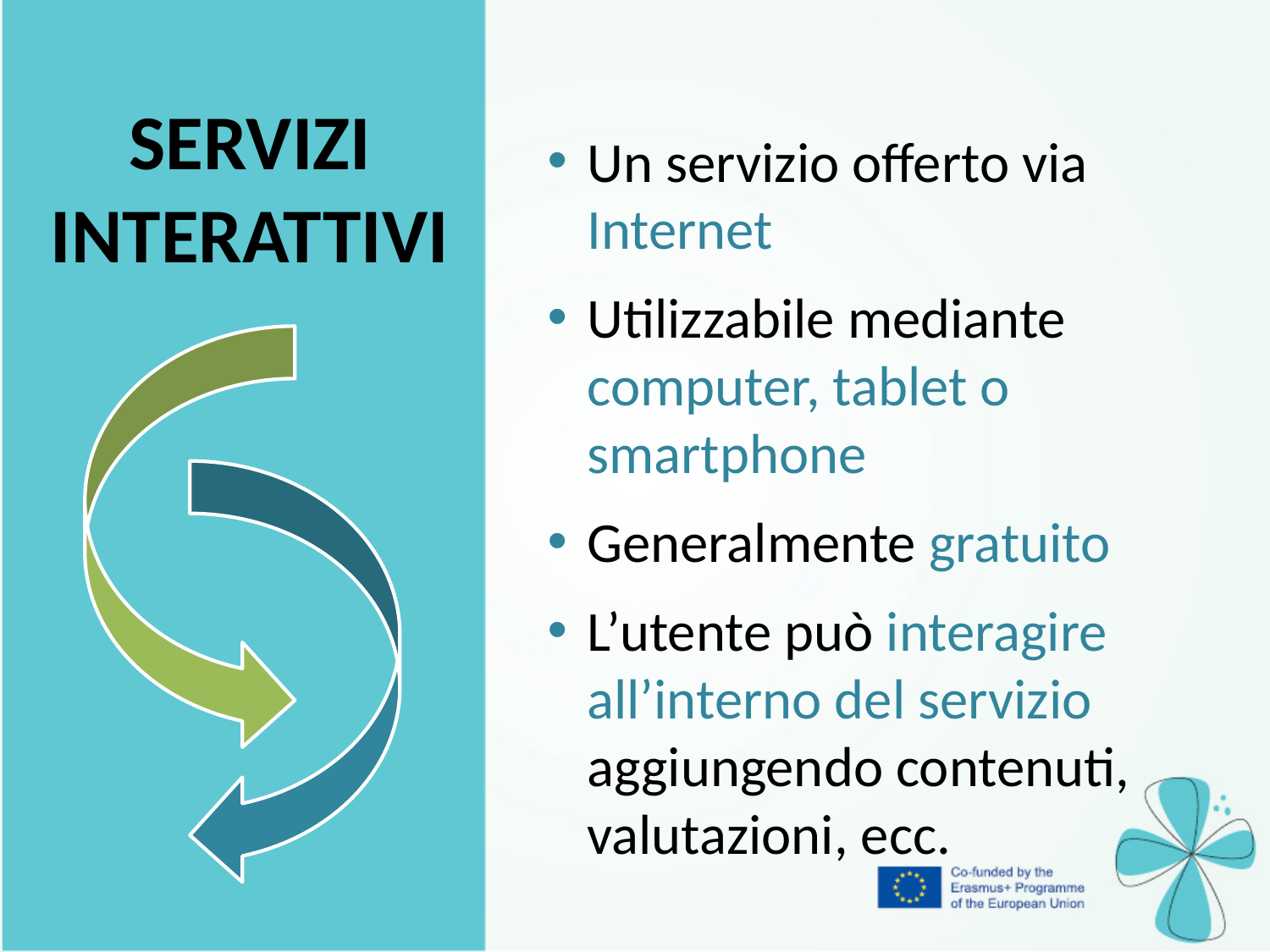

SERVIZI INTERATTIVI
Un servizio offerto via Internet

Utilizzabile mediante computer, tablet o smartphone

Generalmente gratuito

L’utente può interagire all’interno del servizio
aggiungendo contenuti, valutazioni, ecc.